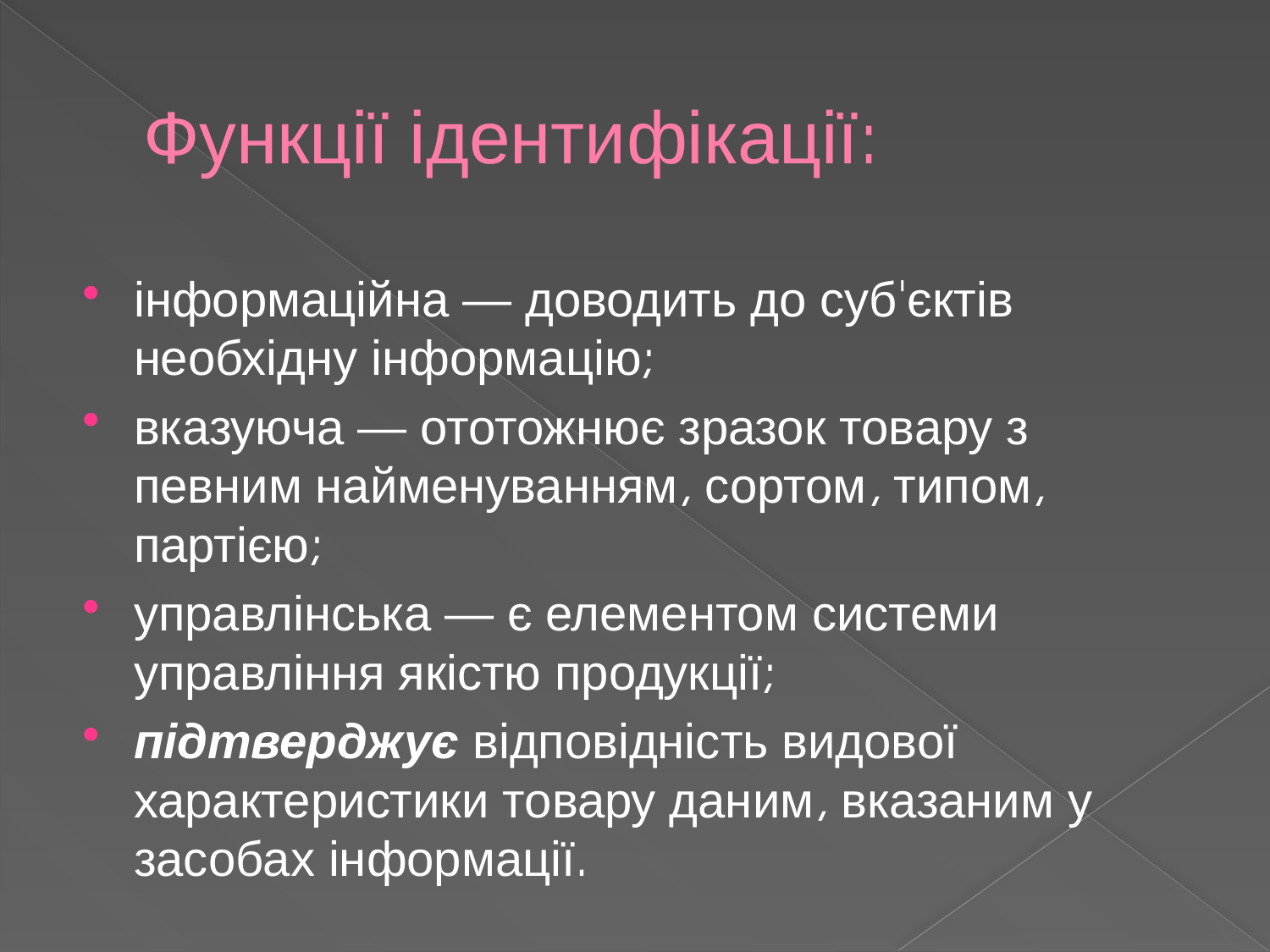

# Функції ідентифікації:
інформаційна — доводить до суб'єктів необхідну інформацію;
вказуюча — ототожнює зразок товару з певним найменуванням, сортом, типом, партією;
управлінська — є елементом системи управління якістю продукції;
підтверджує відповідність видової характеристики товару даним, вказаним у засобах інформації.